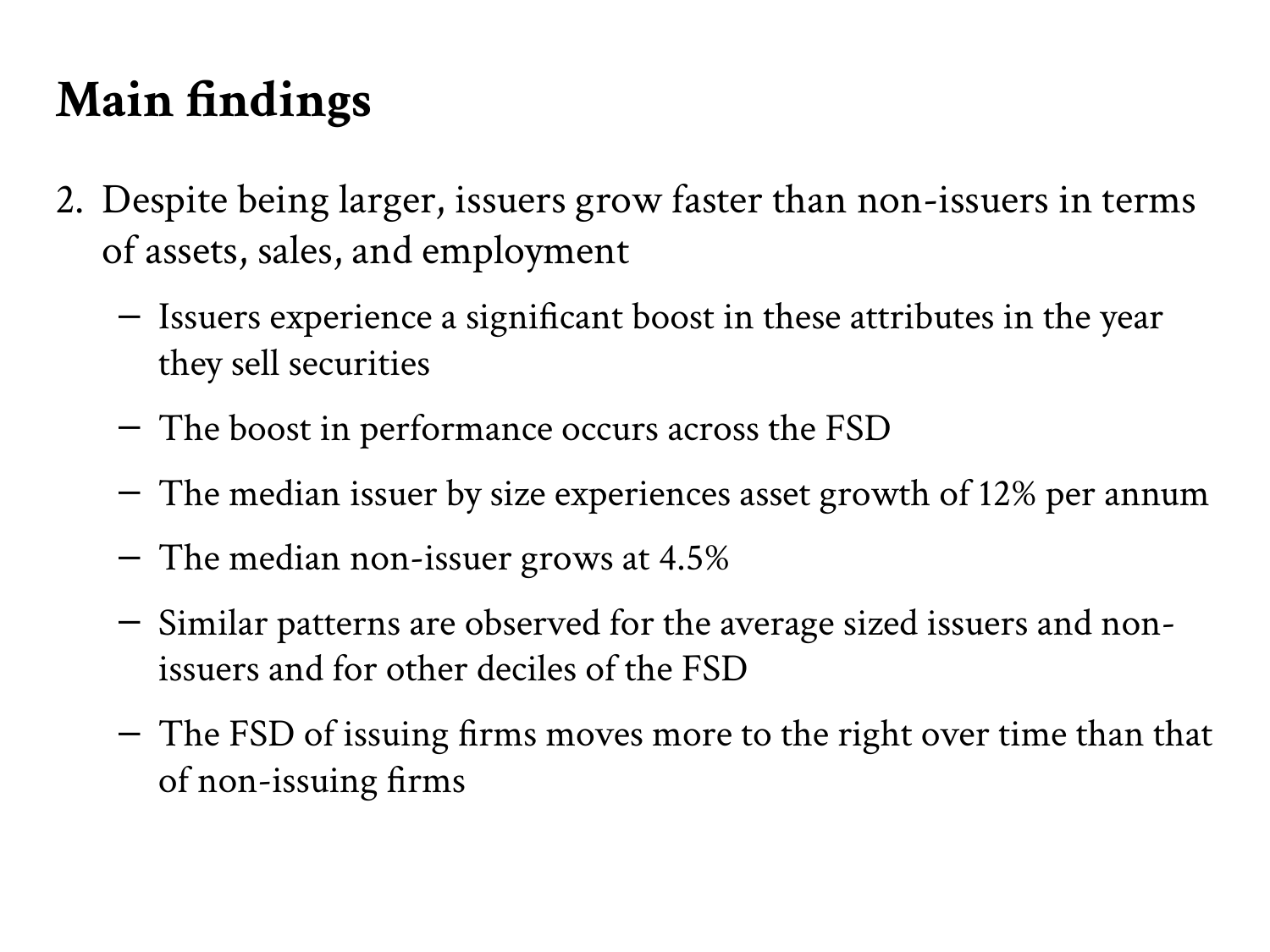

# Main findings
Despite being larger, issuers grow faster than non-issuers in terms of assets, sales, and employment
Issuers experience a significant boost in these attributes in the year they sell securities
The boost in performance occurs across the FSD
The median issuer by size experiences asset growth of 12% per annum
The median non-issuer grows at 4.5%
Similar patterns are observed for the average sized issuers and non-issuers and for other deciles of the FSD
The FSD of issuing firms moves more to the right over time than that of non-issuing firms